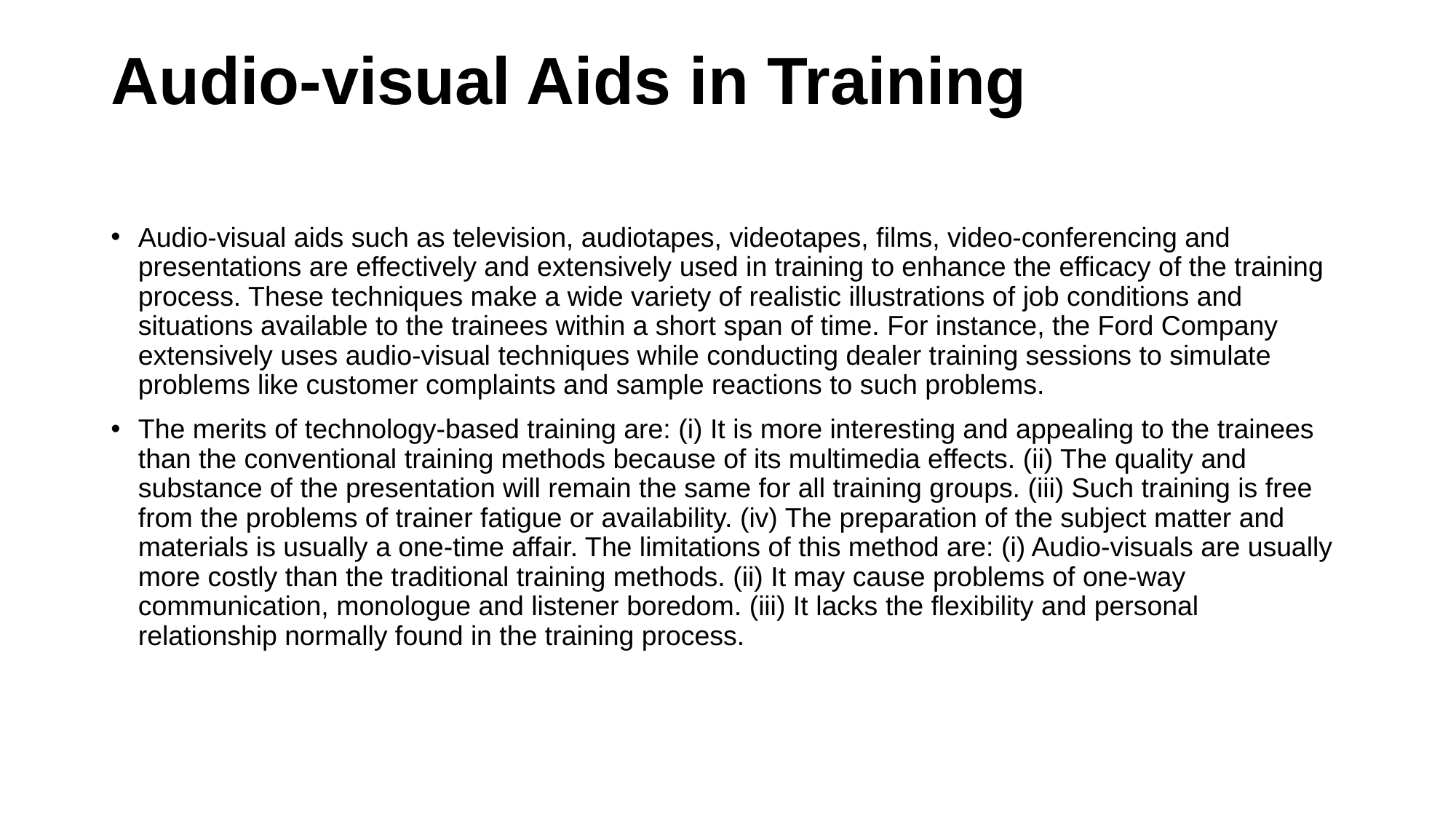

# Audio-visual Aids in Training
Audio-visual aids such as television, audiotapes, videotapes, films, video-conferencing and presentations are effectively and extensively used in training to enhance the efficacy of the training process. These techniques make a wide variety of realistic illustrations of job conditions and situations available to the trainees within a short span of time. For instance, the Ford Company extensively uses audio-visual techniques while conducting dealer training sessions to simulate problems like customer complaints and sample reactions to such problems.
The merits of technology-based training are: (i) It is more interesting and appealing to the trainees than the conventional training methods because of its multimedia effects. (ii) The quality and substance of the presentation will remain the same for all training groups. (iii) Such training is free from the problems of trainer fatigue or availability. (iv) The preparation of the subject matter and materials is usually a one-time affair. The limitations of this method are: (i) Audio-visuals are usually more costly than the traditional training methods. (ii) It may cause problems of one-way communication, monologue and listener boredom. (iii) It lacks the flexibility and personal relationship normally found in the training process.